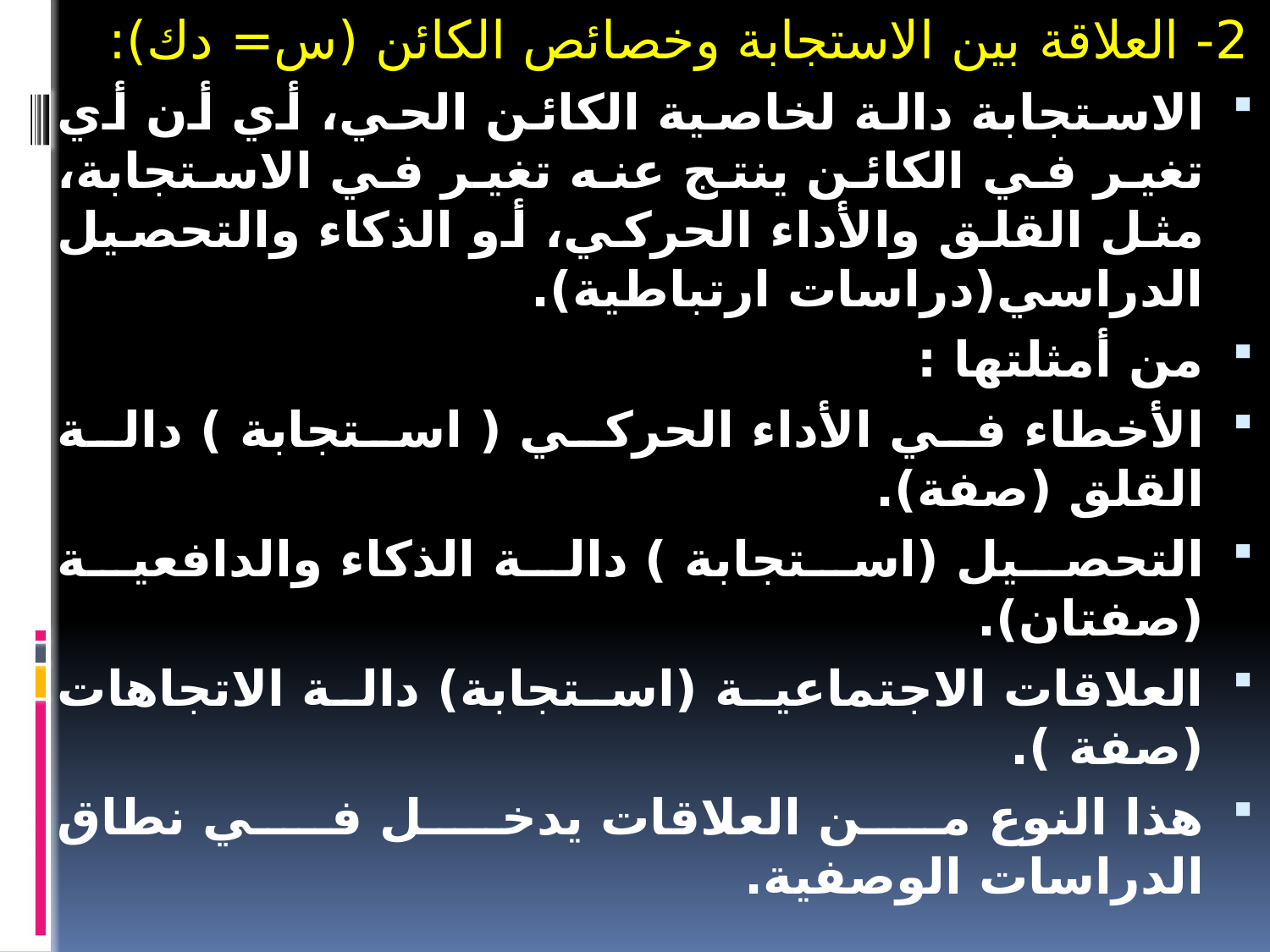

2- العلاقة بين الاستجابة وخصائص الكائن (س= دك):
الاستجابة دالة لخاصية الكائن الحي، أي أن أي تغير في الكائن ينتج عنه تغير في الاستجابة، مثل القلق والأداء الحركي، أو الذكاء والتحصيل الدراسي(دراسات ارتباطية).
من أمثلتها :
الأخطاء في الأداء الحركي ( استجابة ) دالة القلق (صفة).
التحصيل (استجابة ) دالة الذكاء والدافعية (صفتان).
العلاقات الاجتماعية (استجابة) دالة الاتجاهات (صفة ).
هذا النوع من العلاقات يدخل في نطاق الدراسات الوصفية.